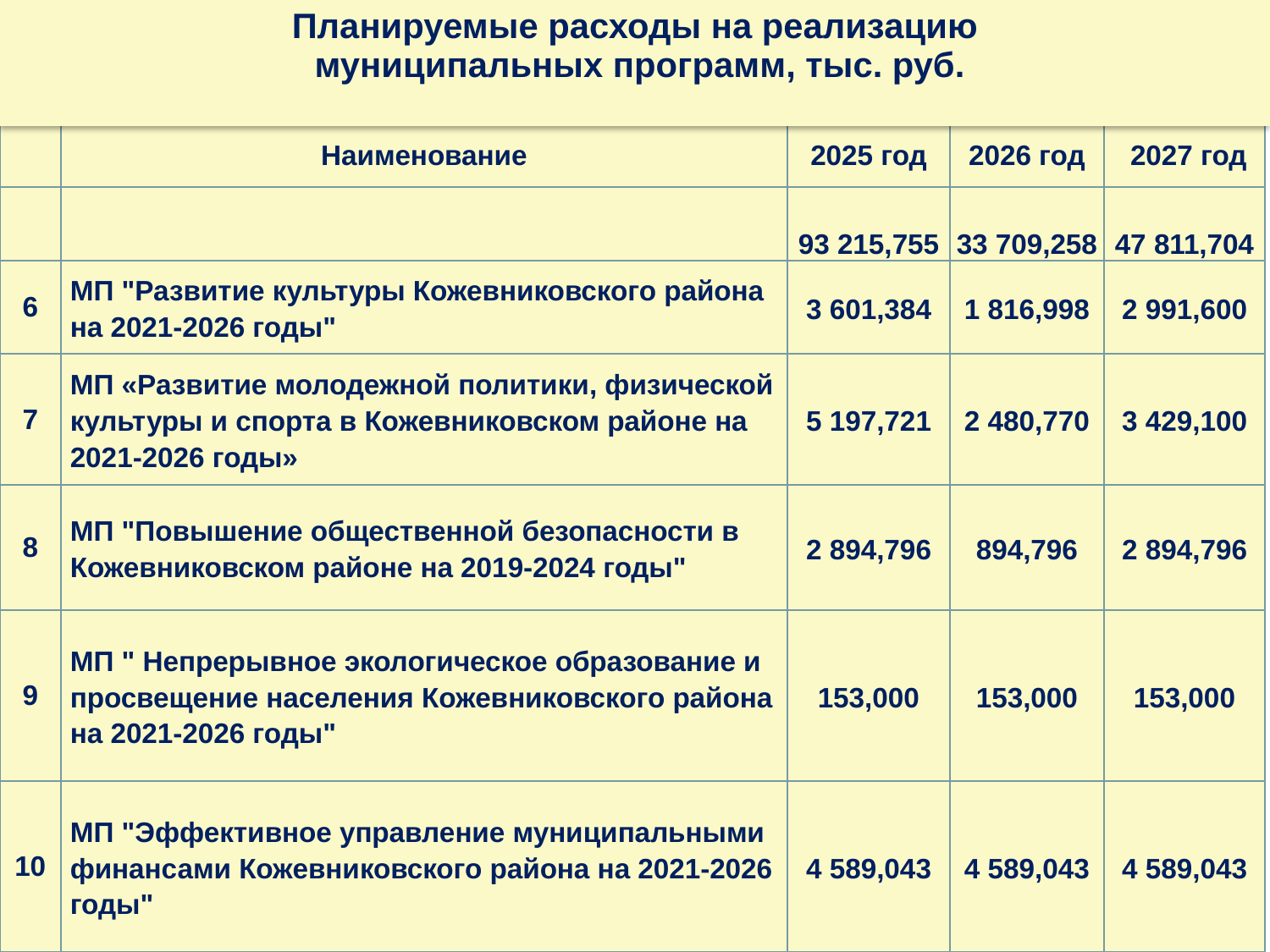

Планируемые расходы на реализацию
 муниципальных программ, тыс. руб.
|  | Наименование | 2025 год | 2026 год | 2027 год |
| --- | --- | --- | --- | --- |
|  |  | 93 215,755 | 33 709,258 | 47 811,704 |
| 6 | МП "Развитие культуры Кожевниковского района на 2021-2026 годы" | 3 601,384 | 1 816,998 | 2 991,600 |
| 7 | МП «Развитие молодежной политики, физической культуры и спорта в Кожевниковском районе на 2021-2026 годы» | 5 197,721 | 2 480,770 | 3 429,100 |
| 8 | МП "Повышение общественной безопасности в Кожевниковском районе на 2019-2024 годы" | 2 894,796 | 894,796 | 2 894,796 |
| 9 | МП " Непрерывное экологическое образование и просвещение населения Кожевниковского района на 2021-2026 годы" | 153,000 | 153,000 | 153,000 |
| 10 | МП "Эффективное управление муниципальными финансами Кожевниковского района на 2021-2026 годы" | 4 589,043 | 4 589,043 | 4 589,043 |